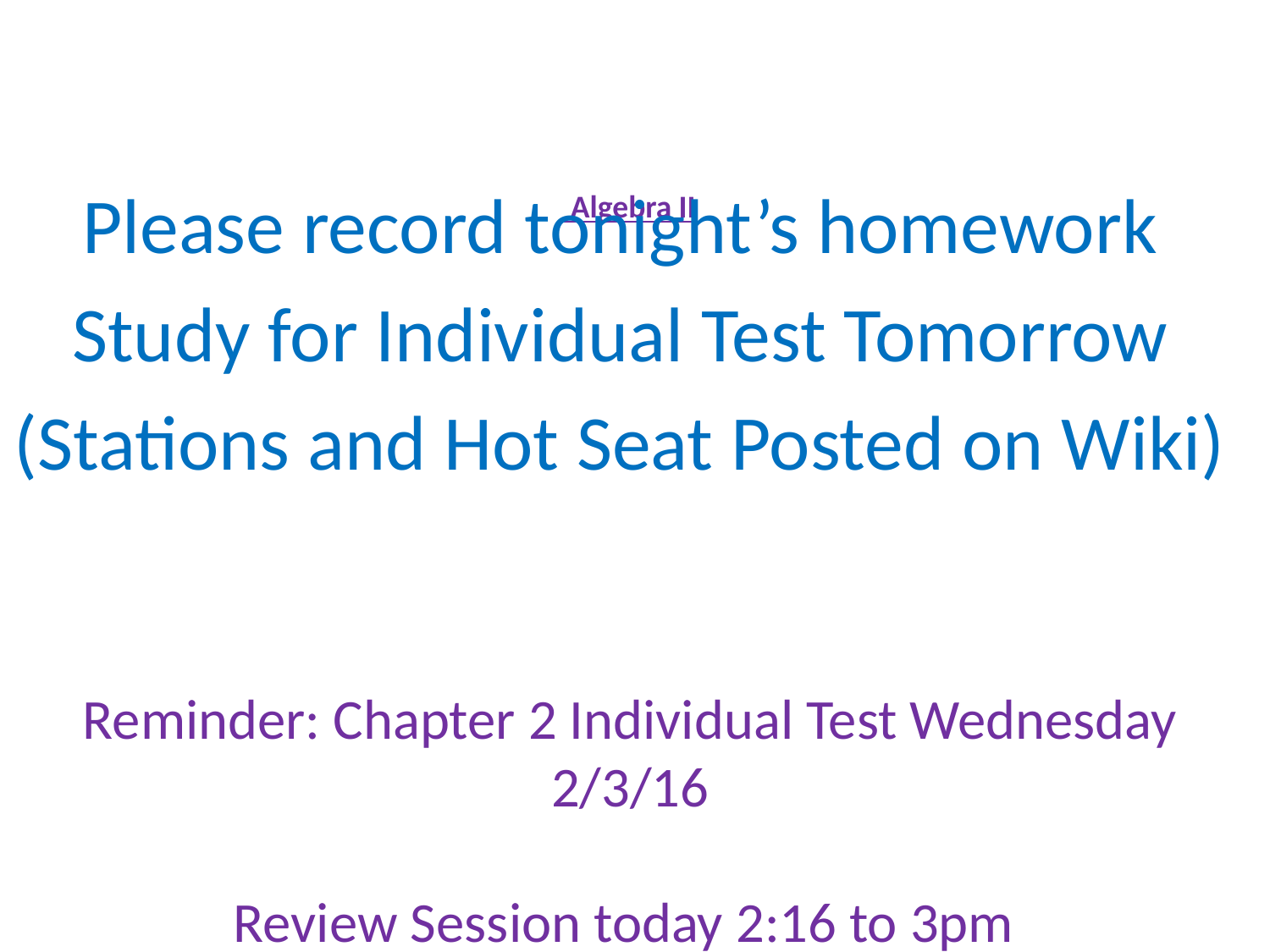

Please record tonight’s homework
Study for Individual Test Tomorrow
(Stations and Hot Seat Posted on Wiki)
# Algebra II
Reminder: Chapter 2 Individual Test Wednesday 2/3/16

Review Session today 2:16 to 3pm